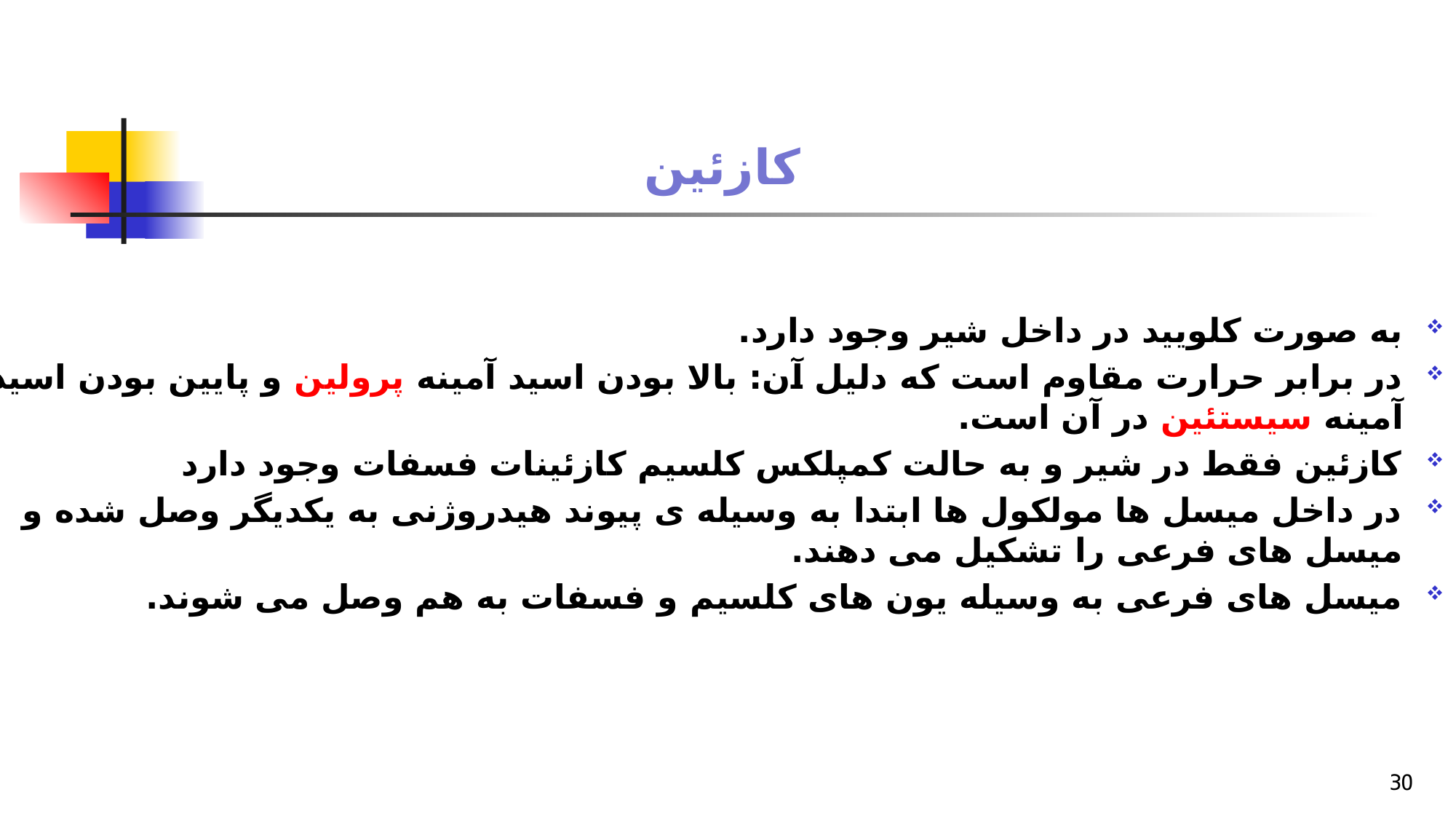

# کازئین

به صورت کلویید در داخل شیر وجود دارد.
در برابر حرارت مقاوم است که دلیل آن: بالا بودن اسید آمینه پرولین و پایین بودن اسید آمینه سیستئین در آن است.
کازئین فقط در شیر و به حالت کمپلکس کلسیم کازئینات فسفات وجود دارد
در داخل میسل ها مولکول ها ابتدا به وسیله ی پیوند هیدروژنی به یکدیگر وصل شده و میسل های فرعی را تشکیل می دهند.
میسل های فرعی به وسیله یون های کلسیم و فسفات به هم وصل می شوند.
30